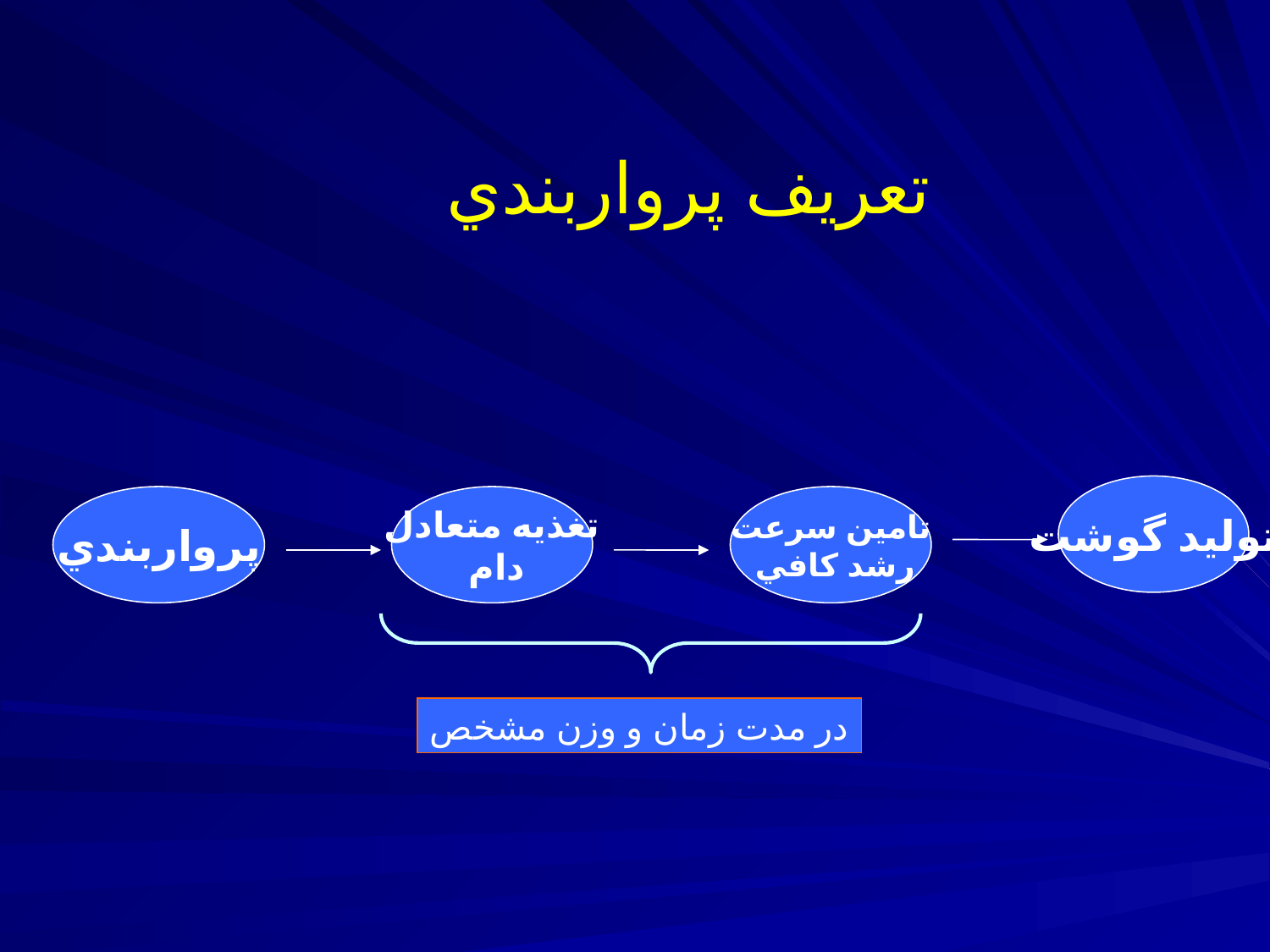

تعريف پرواربندي

توليد گوشت
پرواربندي
تغذيه متعادل
 دام
تامين سرعت
 رشد كافي

در مدت زمان و وزن مشخص